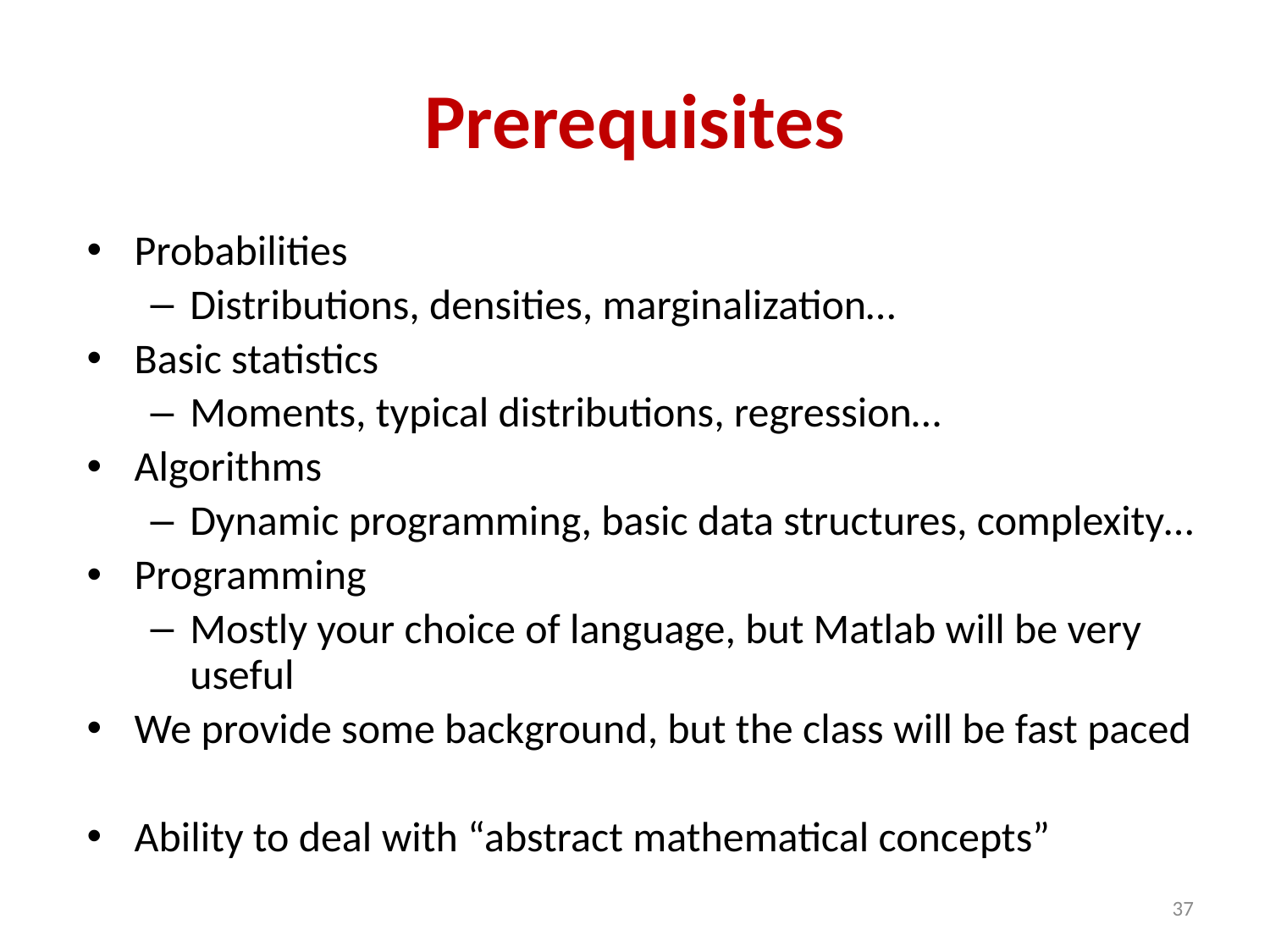

# Prerequisites
Probabilities
Distributions, densities, marginalization…
Basic statistics
Moments, typical distributions, regression…
Algorithms
Dynamic programming, basic data structures, complexity…
Programming
Mostly your choice of language, but Matlab will be very useful
We provide some background, but the class will be fast paced

Ability to deal with “abstract mathematical concepts”
37